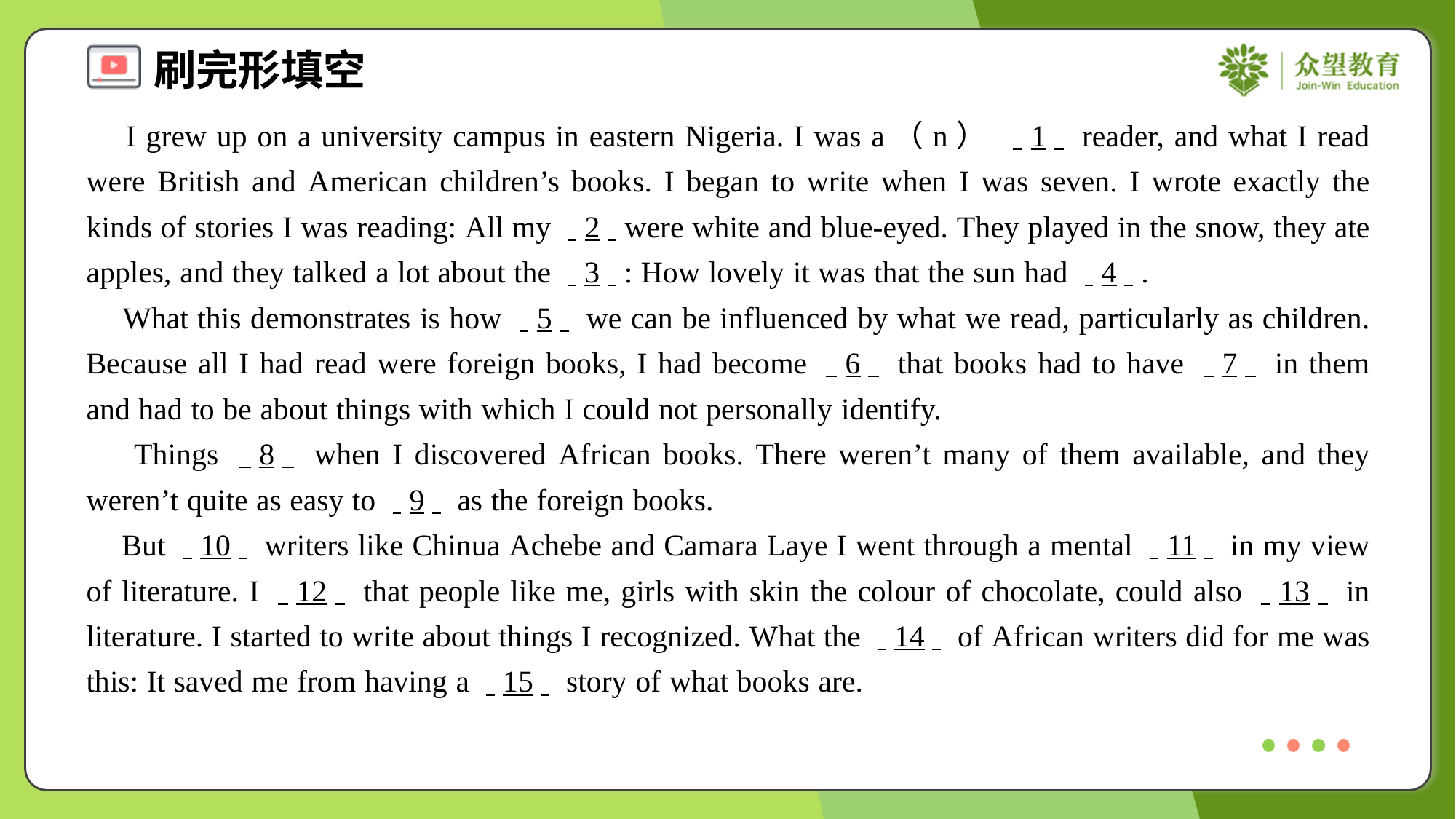

I grew up on a university campus in eastern Nigeria. I was a（n） . .1. . reader, and what I read were British and American children’s books. I began to write when I was seven. I wrote exactly the kinds of stories I was reading: All my . .2. .were white and blue-eyed. They played in the snow, they ate apples, and they talked a lot about the . .3. .: How lovely it was that the sun had . .4. ..
    What this demonstrates is how . .5. . we can be influenced by what we read, particularly as children. Because all I had read were foreign books, I had become . .6. . that books had to have . .7. . in them and had to be about things with which I could not personally identify.
    Things . .8. . when I discovered African books. There weren’t many of them available, and they weren’t quite as easy to . .9. . as the foreign books.
    But . .10. . writers like Chinua Achebe and Camara Laye I went through a mental . .11. . in my view of literature. I . .12. . that people like me, girls with skin the colour of chocolate, could also . .13. . in literature. I started to write about things I recognized. What the . .14. . of African writers did for me was this: It saved me from having a . .15. . story of what books are.